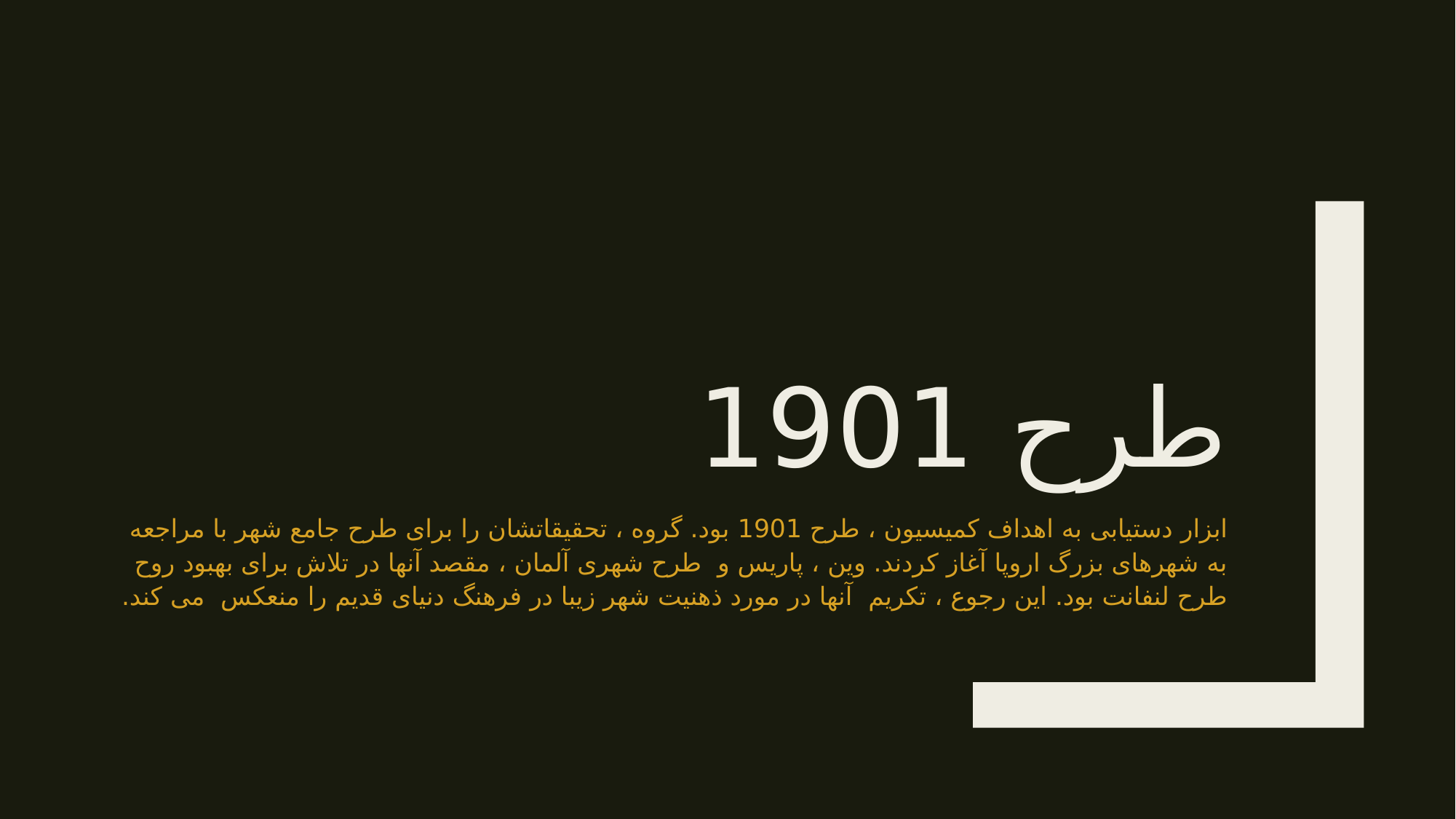

# طرح 1901
ابزار دستیابی به اهداف کمیسیون ، طرح 1901 بود. گروه ، تحقیقاتشان را برای طرح جامع شهر با مراجعه به شهرهای بزرگ اروپا آغاز کردند. وین ، پاریس و  طرح شهری آلمان ، مقصد آنها در تلاش برای بهبود روح طرح لنفانت بود. این رجوع ، تکریم  آنها در مورد ذهنیت شهر زیبا در فرهنگ دنیای قدیم را منعکس  می کند.